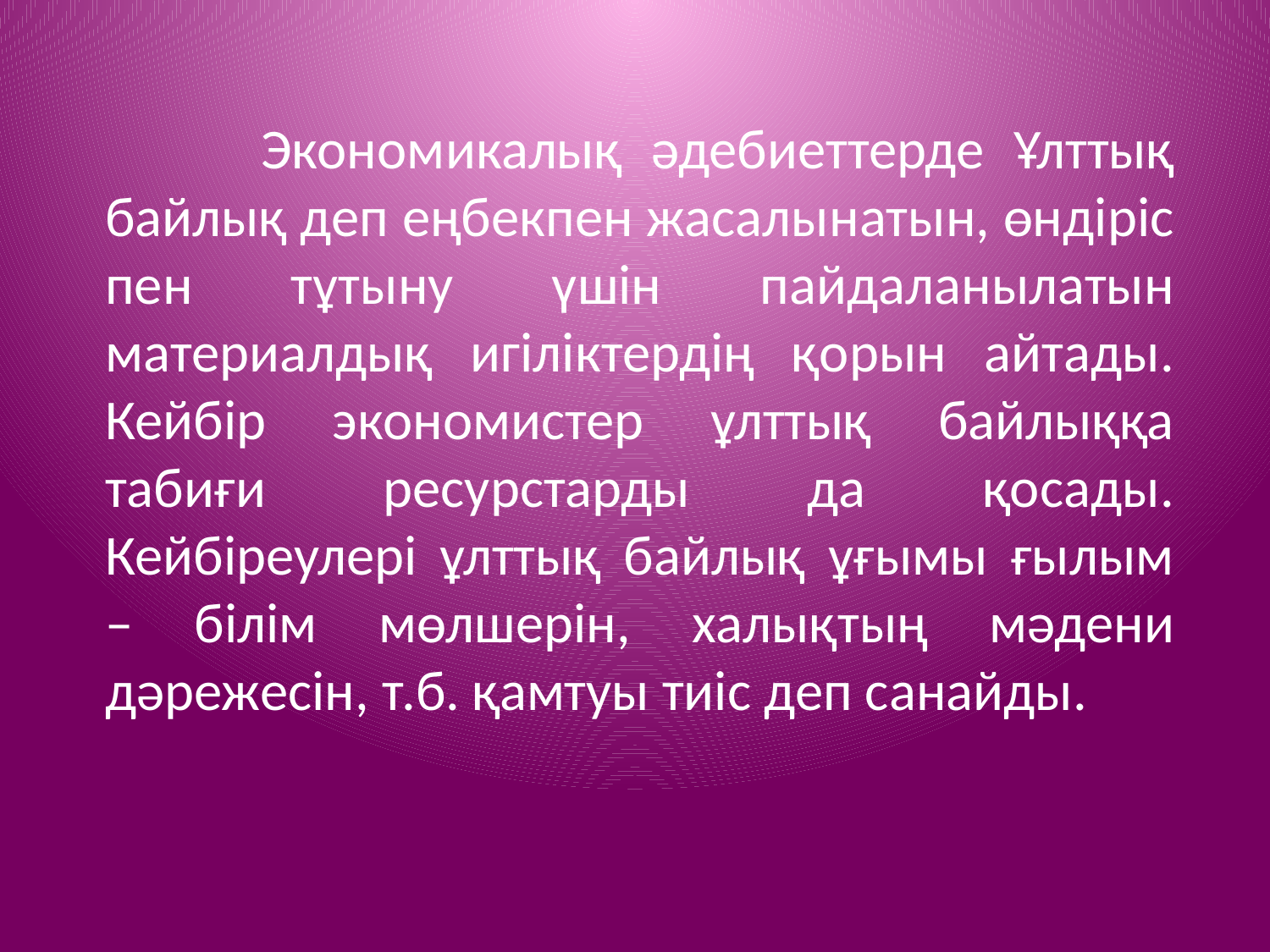

Экономикалық әдебиеттерде Ұлттық байлық деп еңбекпен жасалынатын, өндіріс пен тұтыну үшін пайдаланылатын материалдық игіліктердің қорын айтады. Кейбір экономистер ұлттық байлыққа табиғи ресурстарды да қосады. Кейбіреулері ұлттық байлық ұғымы ғылым – білім мөлшерін, халықтың мәдени дәрежесін, т.б. қамтуы тиіс деп санайды.